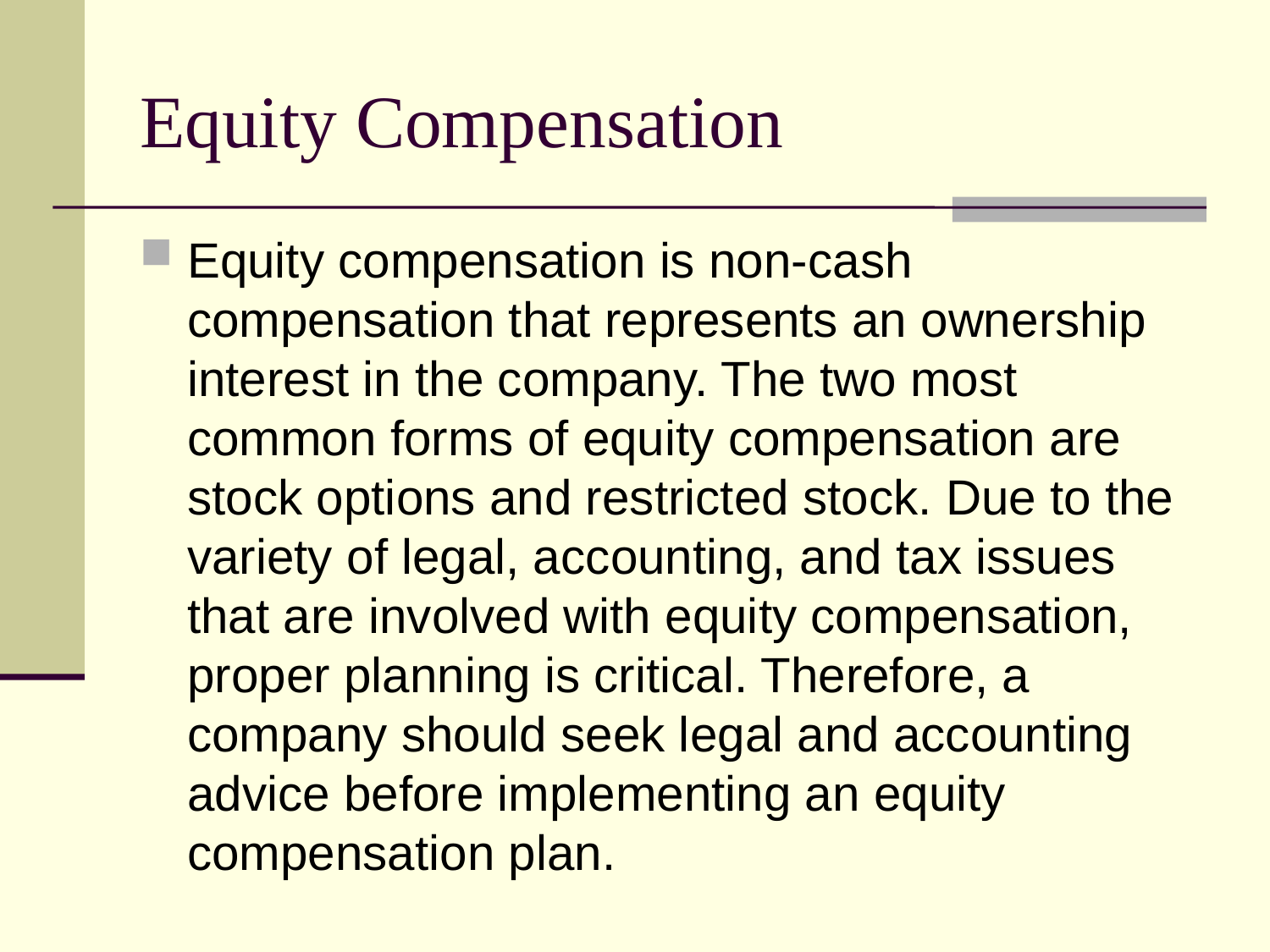

# Equity Compensation
Equity compensation is non-cash compensation that represents an ownership interest in the company. The two most common forms of equity compensation are stock options and restricted stock. Due to the variety of legal, accounting, and tax issues that are involved with equity compensation, proper planning is critical. Therefore, a company should seek legal and accounting advice before implementing an equity compensation plan.